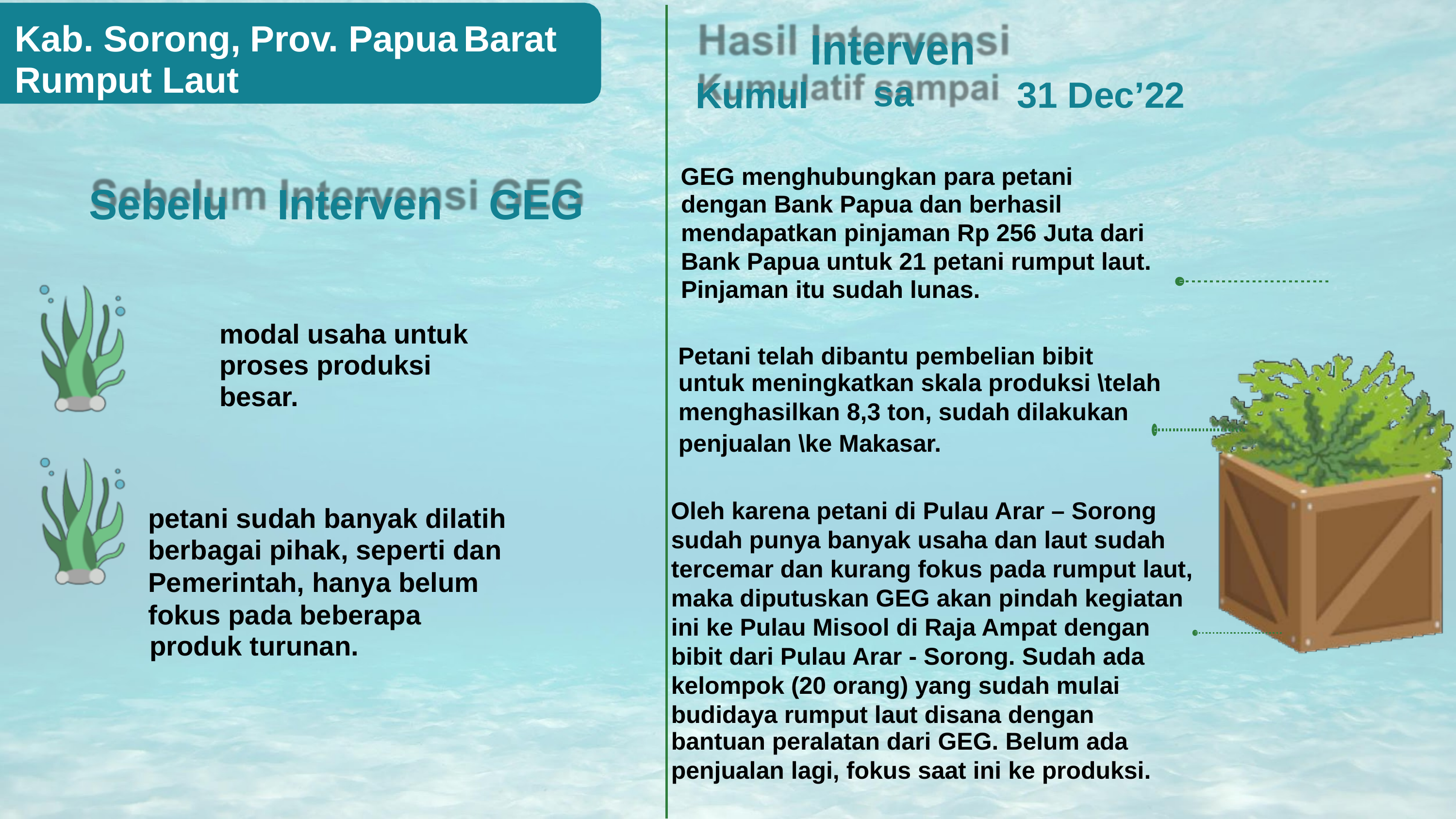

Hasil

si

Kab. Sorong,
Rumput Laut
Prov. Papua
Barat
Interven
sa

31 Dec’22

atif

mpai
Kumul

m

si

GEG menghubungkan para petani
dengan Bank Papua dan berhasil mendapatkan pinjaman Rp 256 Juta dari Bank Papua untuk 21 petani rumput laut. Pinjaman itu sudah lunas.
Sebelu
Interven
GEG

Kurangny melakukan skala

modal usaha untuk
proses produksi besar.

Petani telah dibantu pembelian bibit
untuk meningkatkan skala produksi \telah
menghasilkan 8,3 ton, sudah dilakukan

penjualan \ke Makasar.

Para oleh LSM
Oleh karena petani di Pulau Arar – Sorong
sudah punya banyak usaha dan laut sudah tercemar dan kurang fokus pada rumput laut, maka diputuskan GEG akan pindah kegiatan ini ke Pulau Misool di Raja Ampat dengan bibit dari Pulau Arar - Sorong. Sudah ada kelompok (20 orang) yang sudah mulai budidaya rumput laut disana dengan
bantuan peralatan dari GEG. Belum ada
penjualan lagi, fokus saat ini ke produksi.
petani sudah banyak dilatih
berbagai pihak, seperti dan Pemerintah, hanya belum fokus pada beberapa
produk turunan.